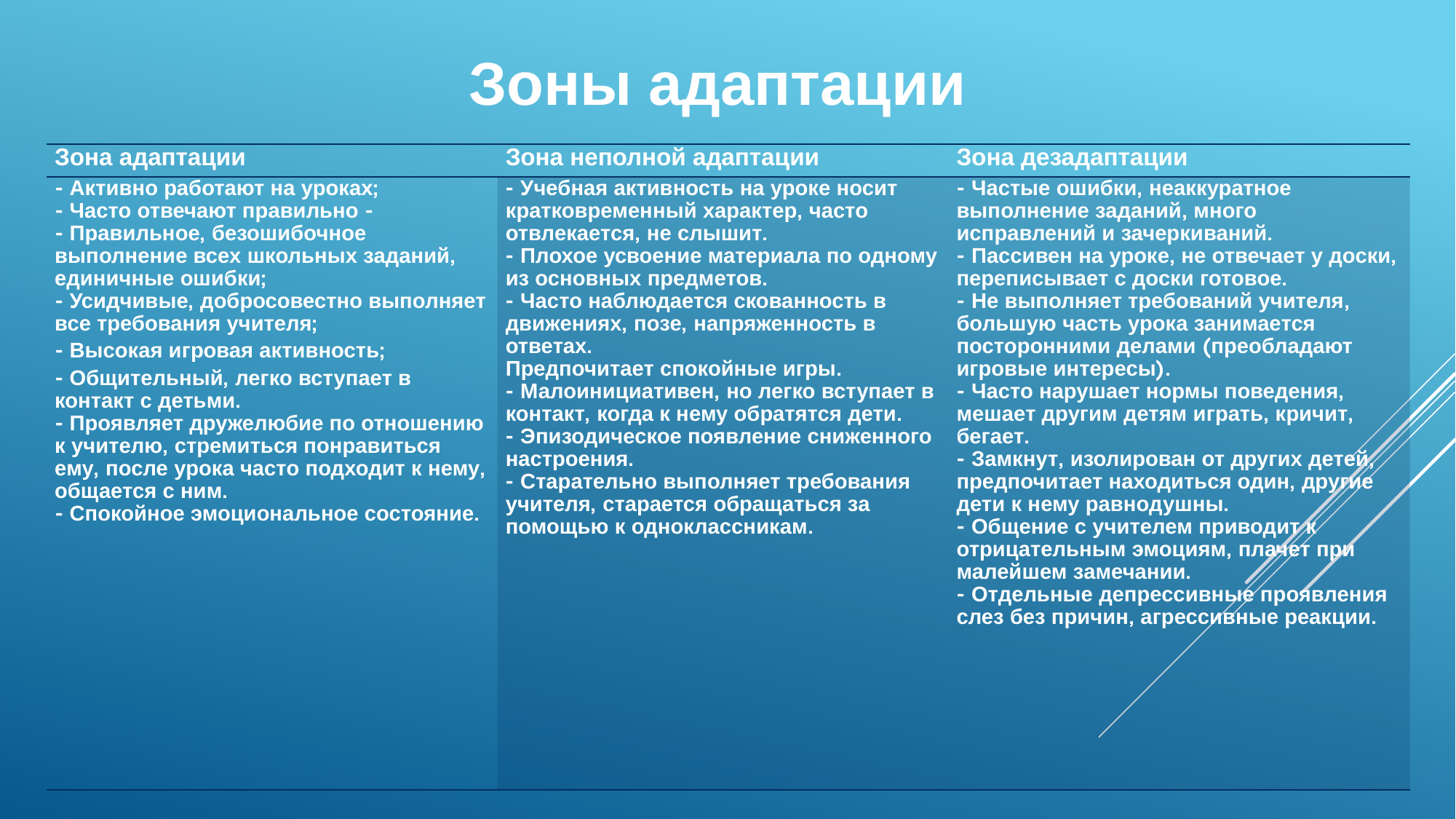

Зоны адаптации
| Зона адаптации | Зона неполной адаптации | Зона дезадаптации |
| --- | --- | --- |
| - Активно работают на уроках; - Часто отвечают правильно - - Правильное, безошибочное выполнение всех школьных заданий, единичные ошибки; - Усидчивые, добросовестно выполняет все требования учителя; ﻿﻿- Высокая игровая активность; - Общительный, легко вступает в контакт с детьми. - Проявляет дружелюбие по отношению к учителю, стремиться понравиться ему, после урока часто подходит к нему, общается с ним. - Спокойное эмоциональное состояние. | - Учебная активность на уроке носит кратковременный характер, часто отвлекается, не слышит. - Плохое усвоение материала по одному из основных предметов. - Часто наблюдается скованность в движениях, позе, напряженность в ответах. Предпочитает спокойные игры. - Малоинициативен, но легко вступает в контакт, когда к нему обратятся дети. - Эпизодическое появление сниженного настроения. - Старательно выполняет требования учителя, старается обращаться за помощью к одноклассникам. | - Частые ошибки, неаккуратное выполнение заданий, много исправлений и зачеркиваний. - Пассивен на уроке, не отвечает у доски, переписывает с доски готовое. - Не выполняет требований учителя, большую часть урока занимается посторонними делами (преобладают игровые интересы). - Часто нарушает нормы поведения, мешает другим детям играть, кричит, бегает. - Замкнут, изолирован от других детей, предпочитает находиться один, другие дети к нему равнодушны. - Общение с учителем приводит к отрицательным эмоциям, плачет при малейшем замечании. - Отдельные депрессивные проявления слез без причин, агрессивные реакции. |